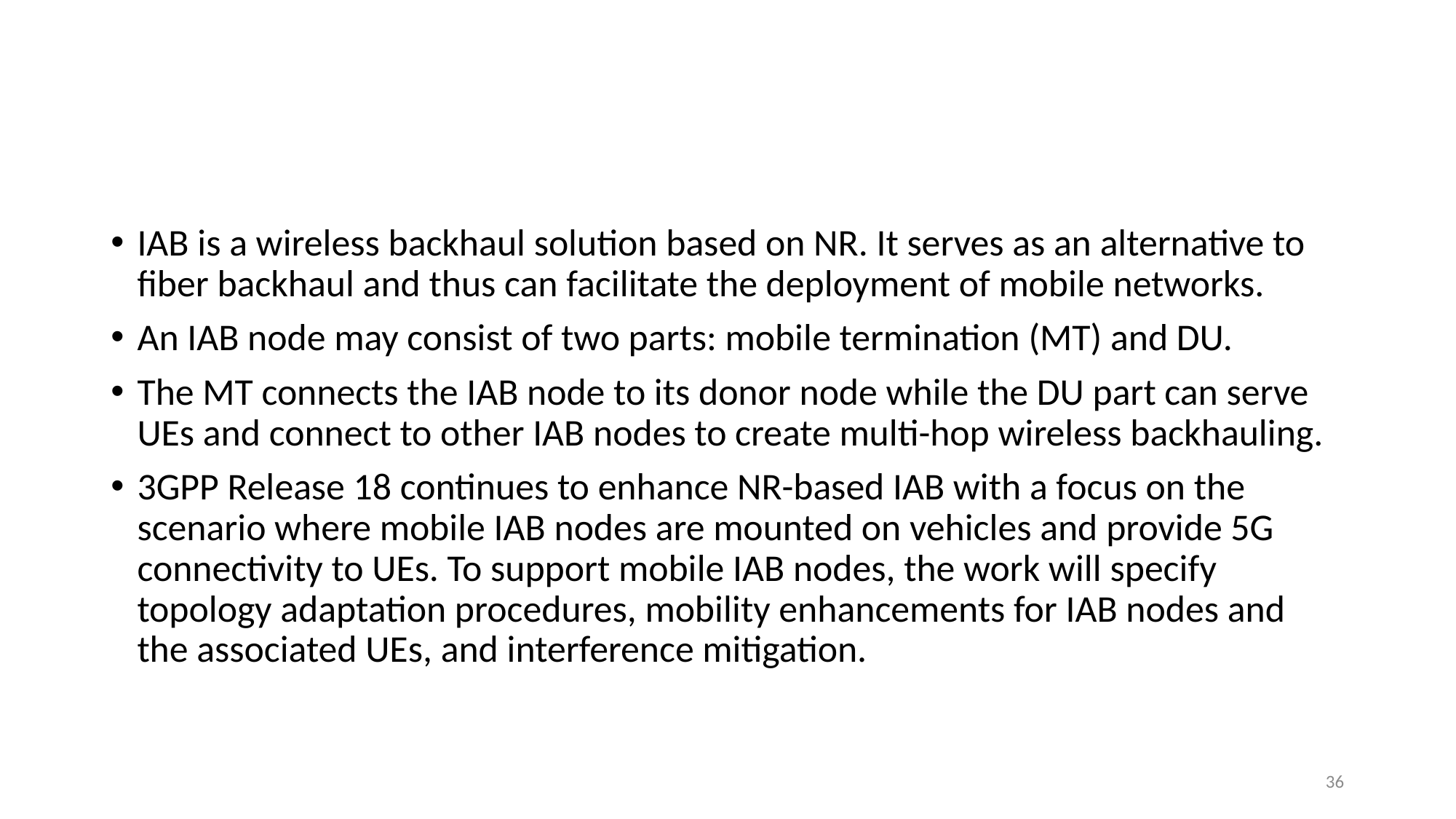

#
IAB is a wireless backhaul solution based on NR. It serves as an alternative to fiber backhaul and thus can facilitate the deployment of mobile networks.
An IAB node may consist of two parts: mobile termination (MT) and DU.
The MT connects the IAB node to its donor node while the DU part can serve UEs and connect to other IAB nodes to create multi-hop wireless backhauling.
3GPP Release 18 continues to enhance NR-based IAB with a focus on the scenario where mobile IAB nodes are mounted on vehicles and provide 5G connectivity to UEs. To support mobile IAB nodes, the work will specify topology adaptation procedures, mobility enhancements for IAB nodes and the associated UEs, and interference mitigation.
36